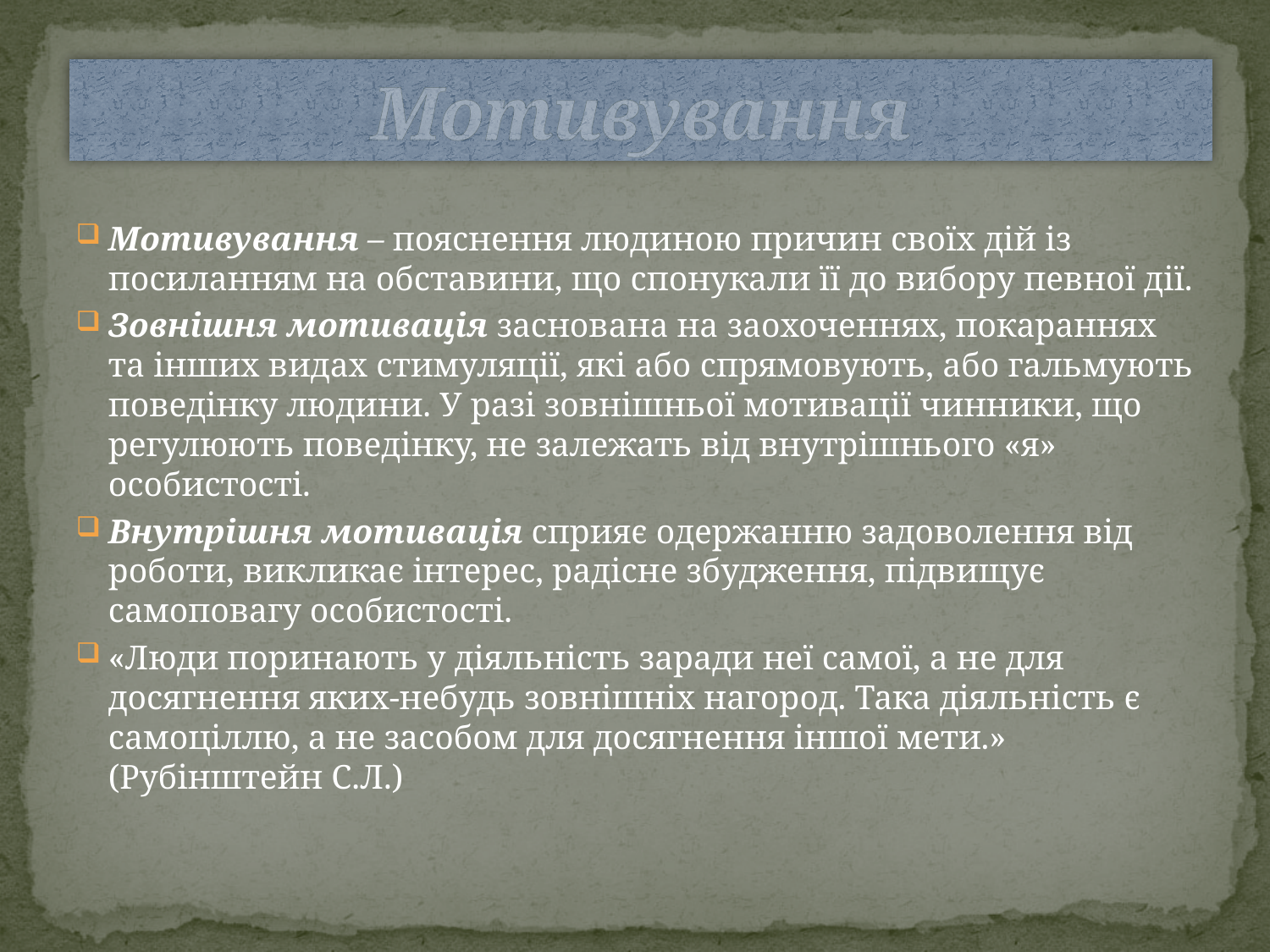

# Мотивування
Мотивування – пояснення людиною причин своїх дій із посиланням на обставини, що спонукали її до вибору певної дії.
Зовнішня мотивація заснована на заохоченнях, покараннях та інших видах стимуляції, які або спрямовують, або гальмують поведінку людини. У разі зовнішньої мотивації чинники, що регулюють поведінку, не залежать від внутрішнього «я» особистості.
Внутрішня мотивація сприяє одержанню задоволення від роботи, викликає інтерес, радісне збудження, підвищує самоповагу особистості.
«Люди поринають у діяльність заради неї самої, а не для досягнення яких-небудь зовнішніх нагород. Така діяльність є самоціллю, а не засобом для досягнення іншої мети.» (Рубінштейн С.Л.)